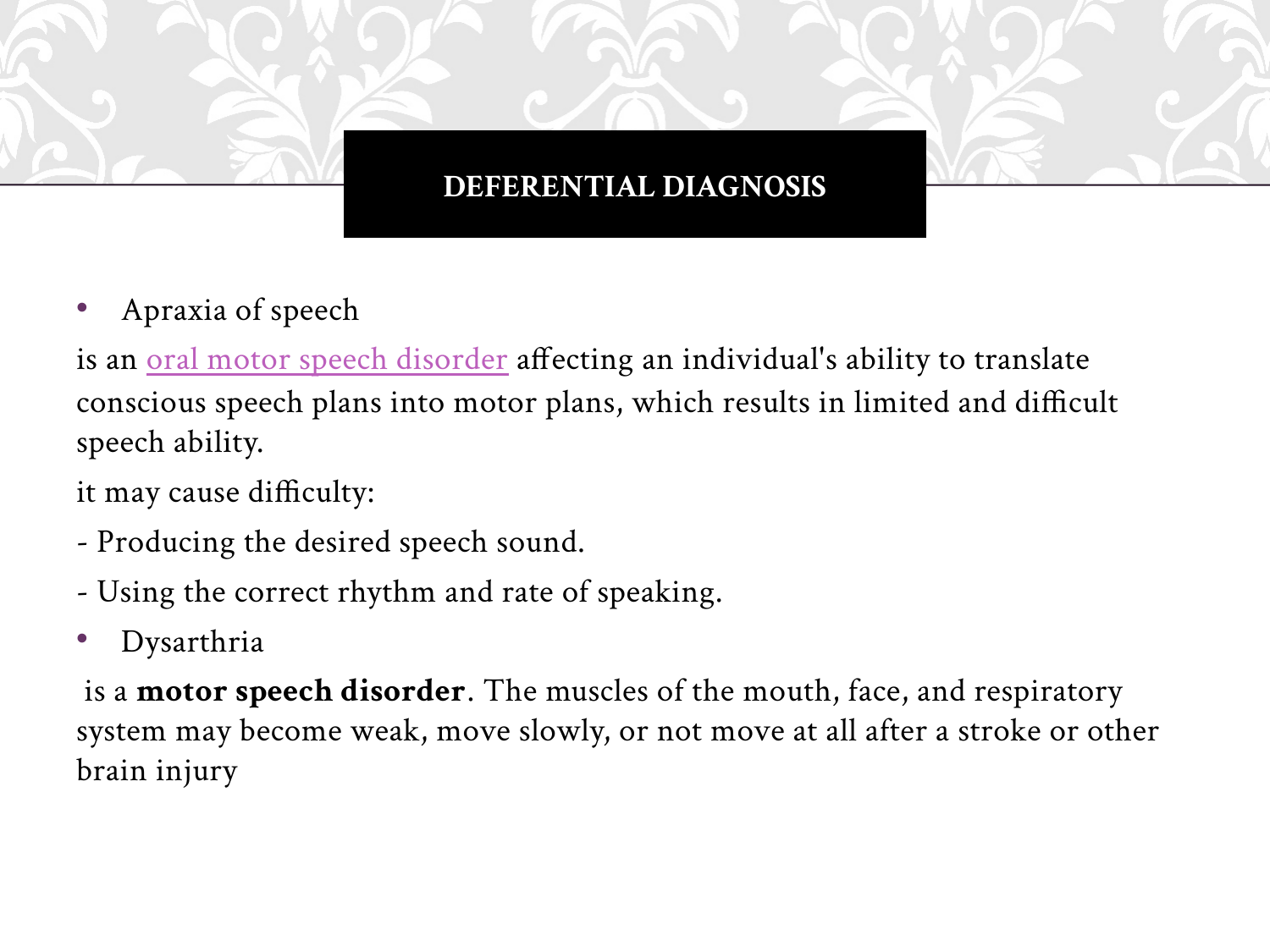

# Deferential diagnosis
Apraxia of speech
is an oral motor speech disorder affecting an individual's ability to translate conscious speech plans into motor plans, which results in limited and difficult speech ability.
it may cause difficulty:
- Producing the desired speech sound.
- Using the correct rhythm and rate of speaking.
Dysarthria
 is a motor speech disorder. The muscles of the mouth, face, and respiratory system may become weak, move slowly, or not move at all after a stroke or other brain injury